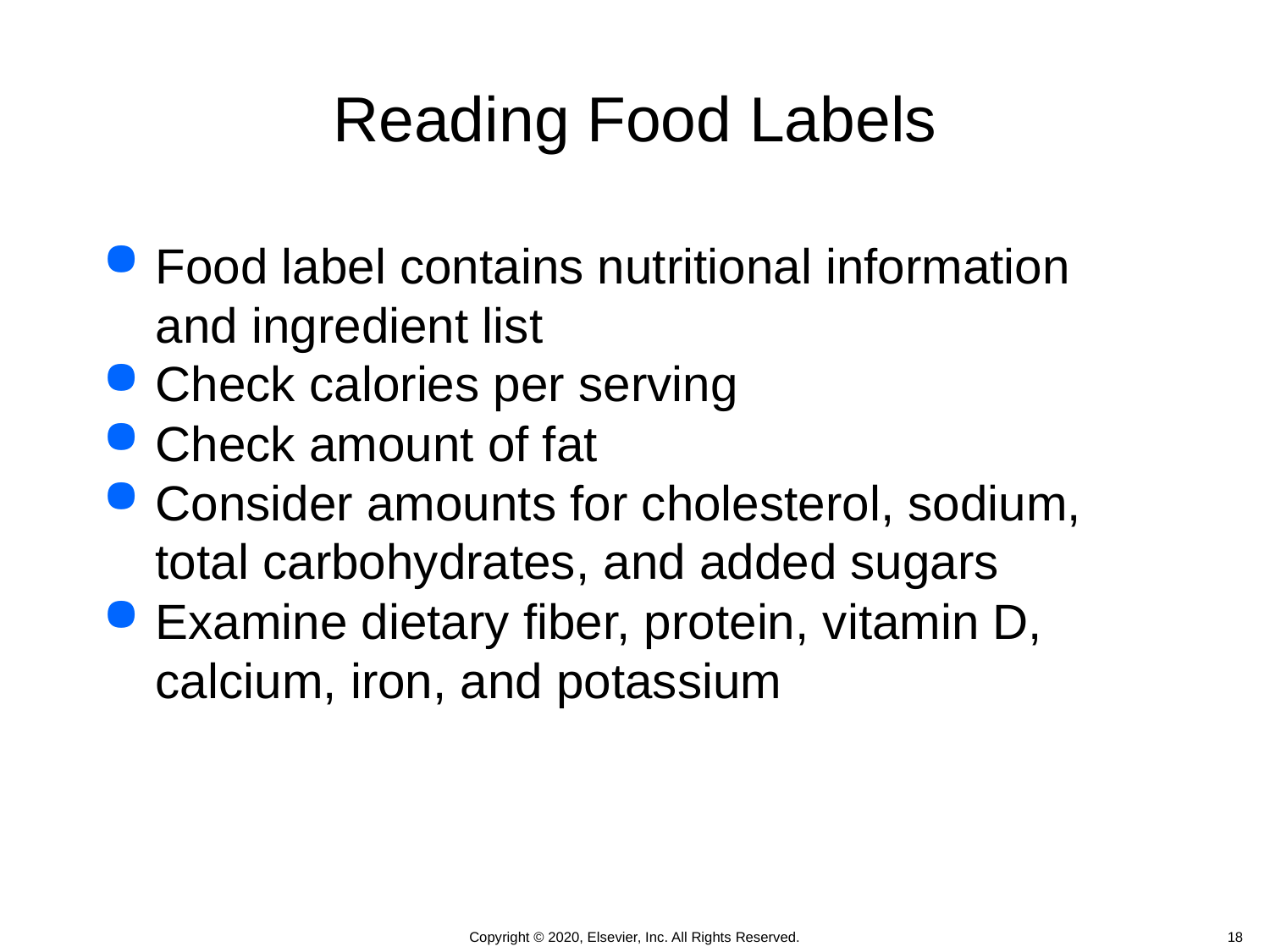

# Reading Food Labels
Food label contains nutritional information and ingredient list
Check calories per serving
Check amount of fat
Consider amounts for cholesterol, sodium, total carbohydrates, and added sugars
Examine dietary fiber, protein, vitamin D, calcium, iron, and potassium
 18